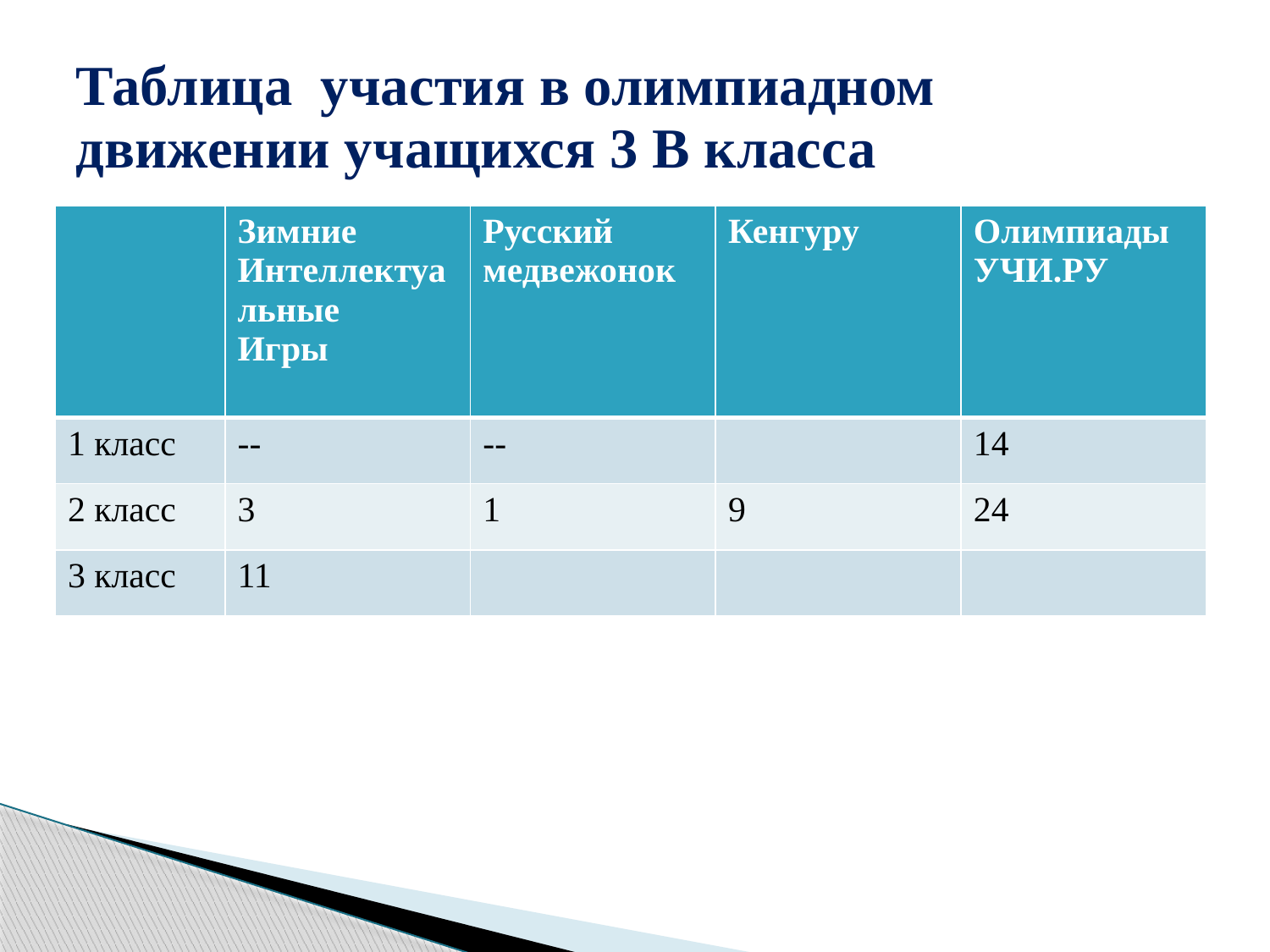

# Таблица  участия в олимпиадном движении учащихся 3 В класса
|  | Зимние Интеллектуальные Игры | Русский медвежонок | Кенгуру | Олимпиады УЧИ.РУ |
| --- | --- | --- | --- | --- |
| 1 класс | -- | -- |  | 14 |
| 2 класс | 3 | 1 | 9 | 24 |
| 3 класс | 11 |  |  |  |